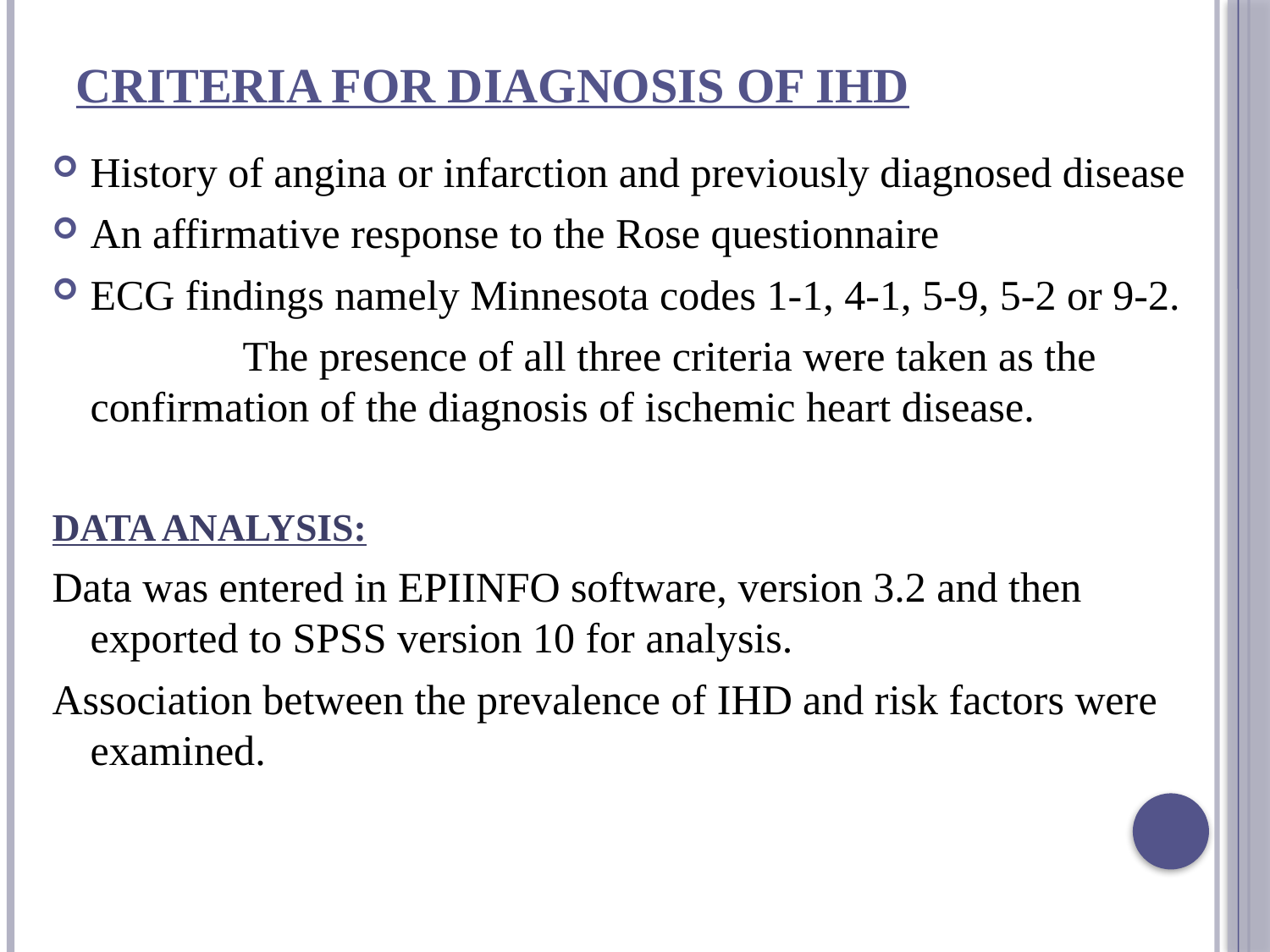

# Criteria for diagnosis of ihd
History of angina or infarction and previously diagnosed disease
An affirmative response to the Rose questionnaire
ECG findings namely Minnesota codes 1-1, 4-1, 5-9, 5-2 or 9-2.
                  The presence of all three criteria were taken as the confirmation of the diagnosis of ischemic heart disease.

DATA ANALYSIS:
Data was entered in EPIINFO software, version 3.2 and then exported to SPSS version 10 for analysis.
Association between the prevalence of IHD and risk factors were examined.